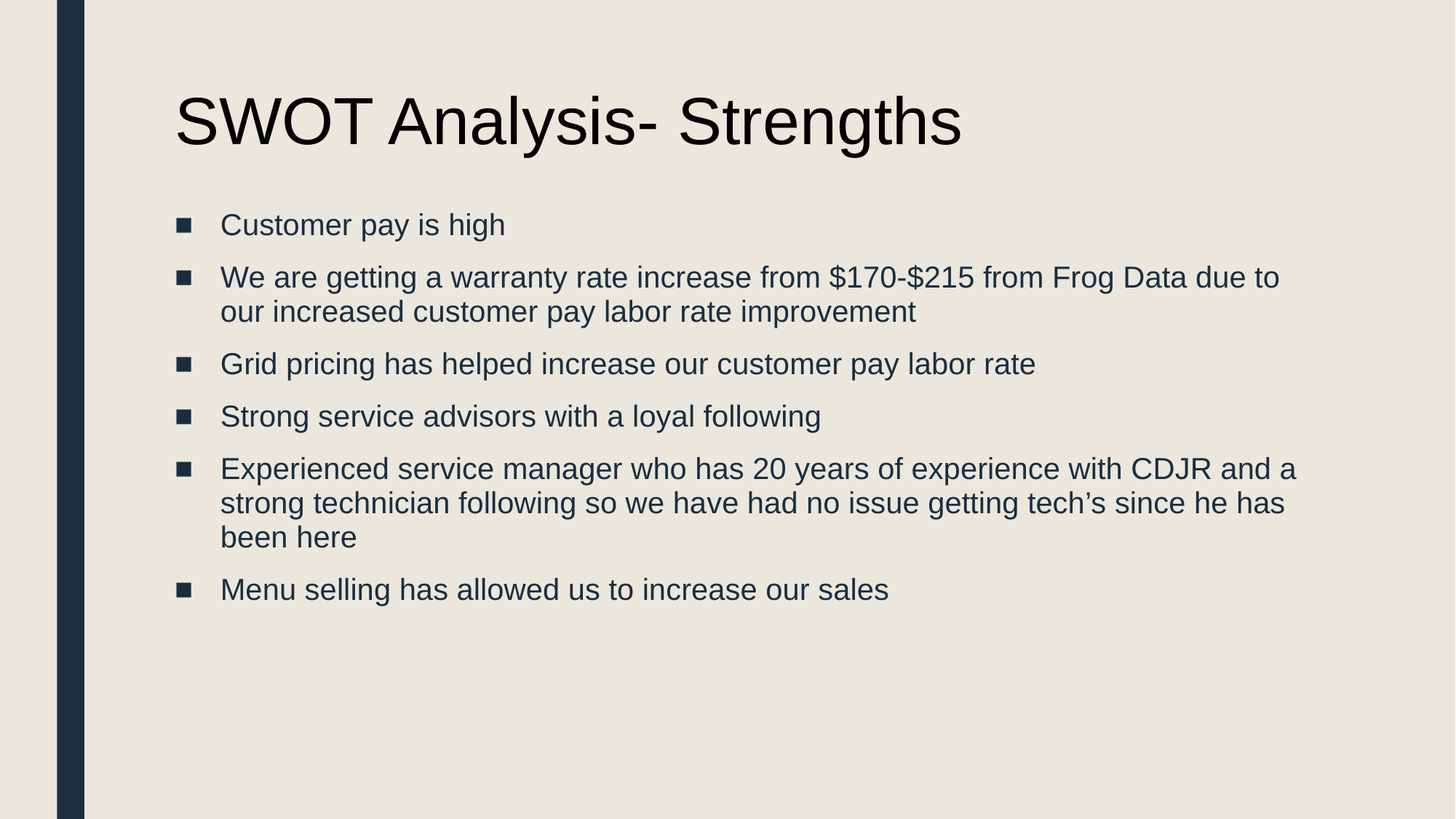

# SWOT Analysis- Strengths
Customer pay is high
We are getting a warranty rate increase from $170-$215 from Frog Data due to our increased customer pay labor rate improvement
Grid pricing has helped increase our customer pay labor rate
Strong service advisors with a loyal following
Experienced service manager who has 20 years of experience with CDJR and a strong technician following so we have had no issue getting tech’s since he has been here
Menu selling has allowed us to increase our sales